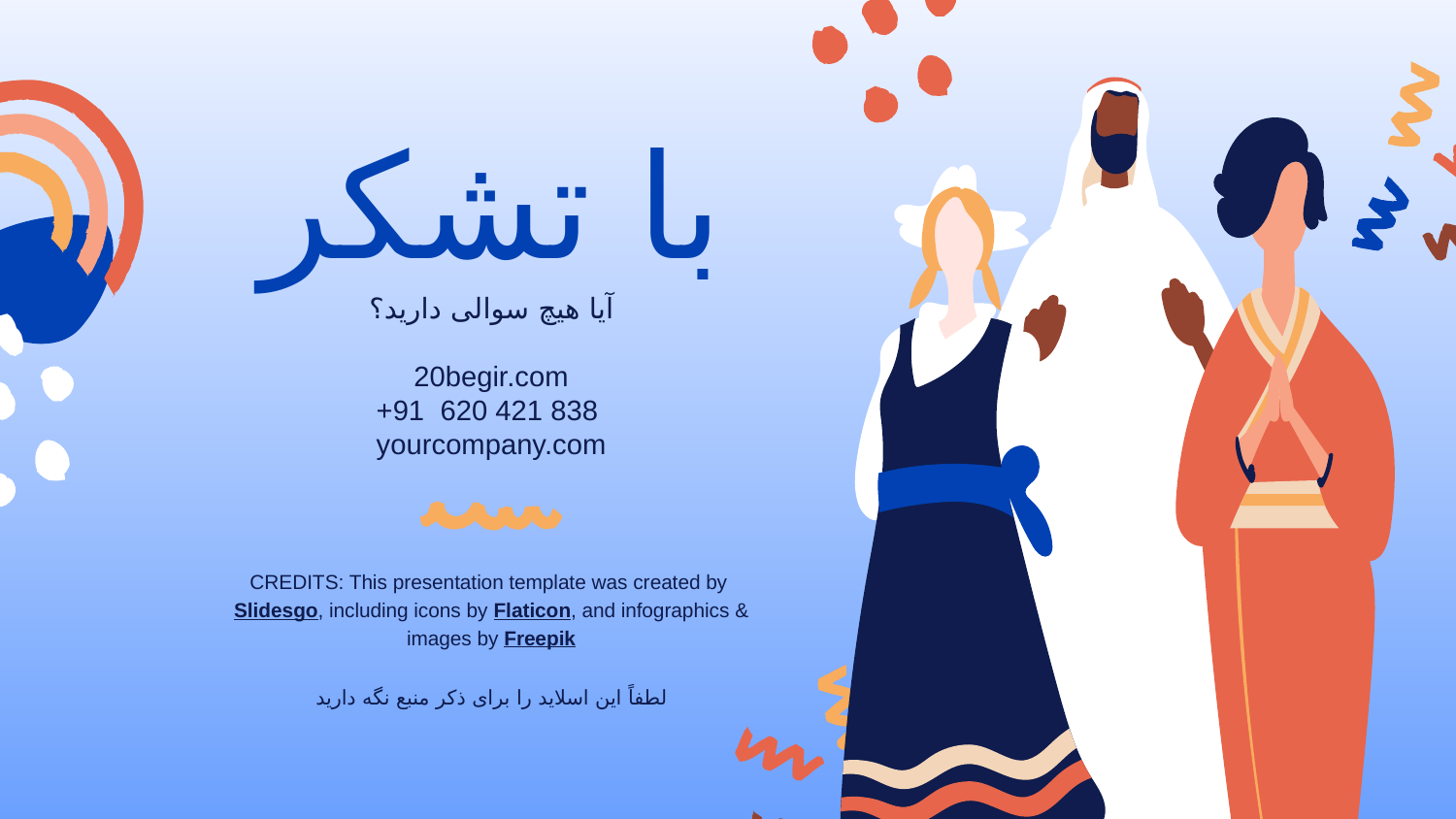

# با تشکر

آیا هیچ سوالی دارید؟

20begir.com
+91  620 421 838
yourcompany.com

لطفاً این اسلاید را برای ذکر منبع نگه دارید